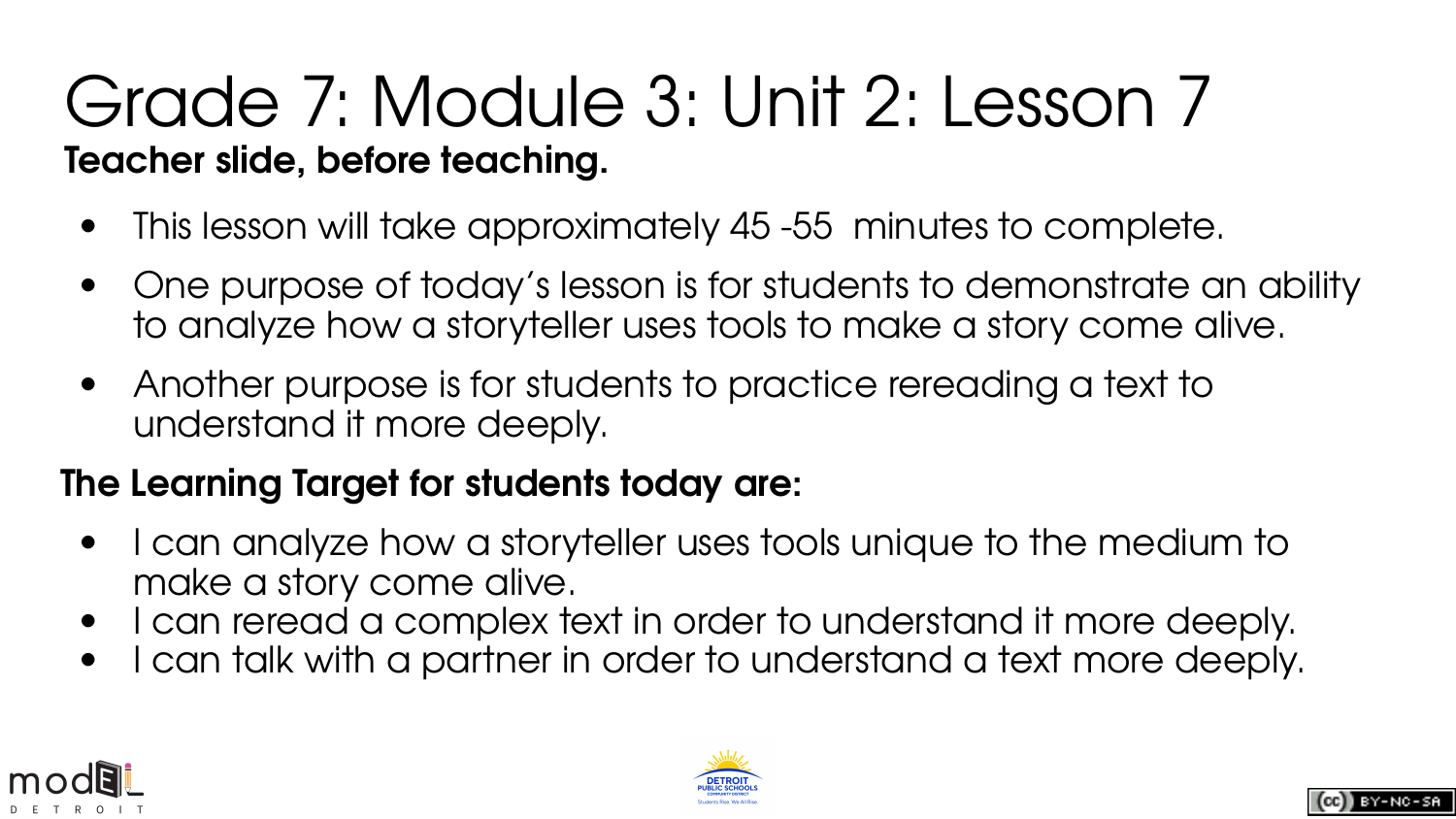

Grade 7: Module 3: Unit 2: Lesson 7
Teacher slide, before teaching.
This lesson will take approximately 45 -55  minutes to complete.
One purpose of today’s lesson is for students to demonstrate an ability to analyze how a storyteller uses tools to make a story come alive.
Another purpose is for students to practice rereading a text to understand it more deeply.
The Learning Target for students today are:
I can analyze how a storyteller uses tools unique to the medium to make a story come alive.
I can reread a complex text in order to understand it more deeply.
I can talk with a partner in order to understand a text more deeply.